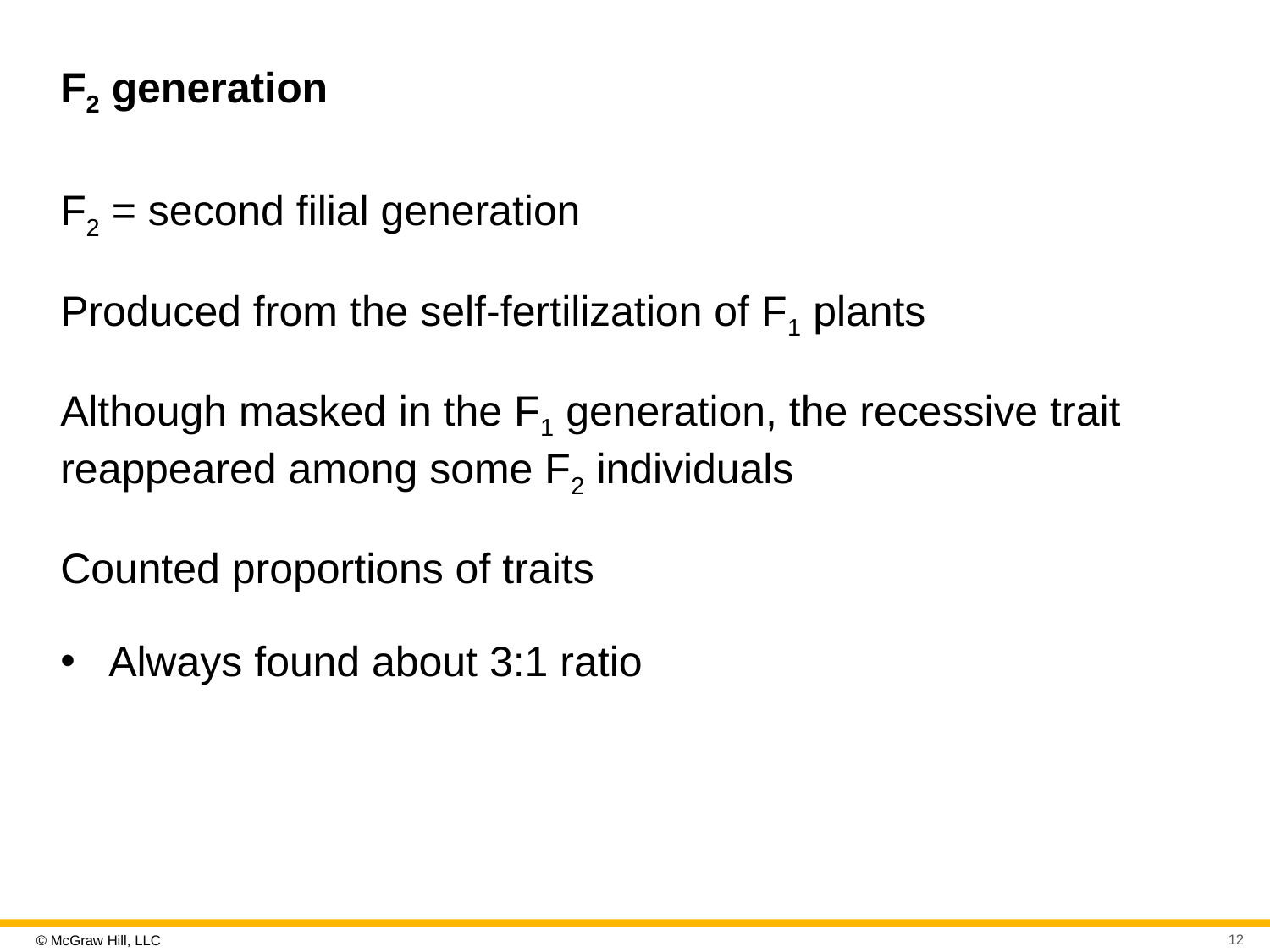

# F2 generation
F2 = second filial generation
Produced from the self-fertilization of F1 plants
Although masked in the F1 generation, the recessive trait reappeared among some F2 individuals
Counted proportions of traits
Always found about 3:1 ratio
12